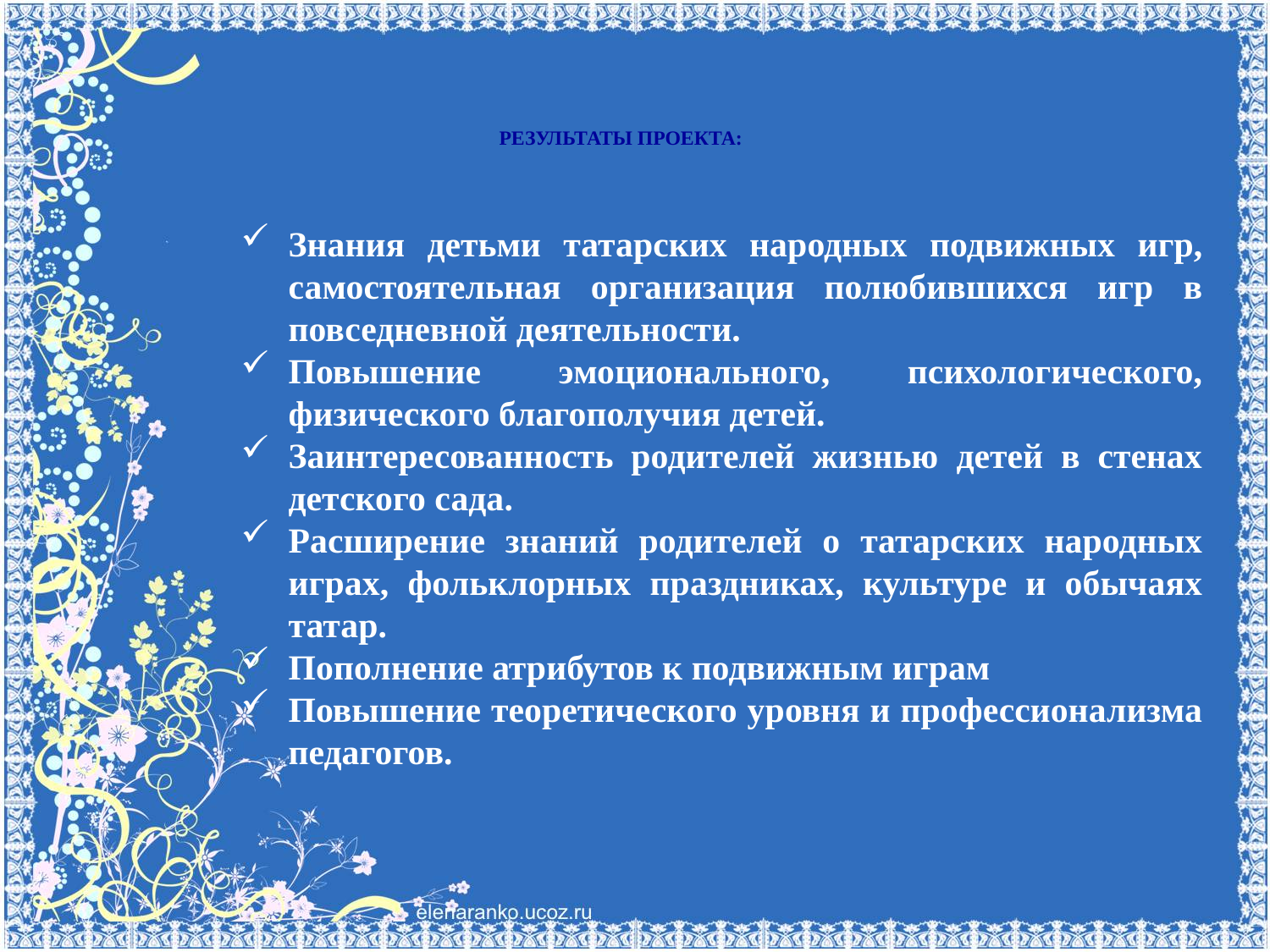

# РЕЗУЛЬТАТЫ ПРОЕКТА:

Знания детьми татарских народных подвижных игр, самостоятельная организация полюбившихся игр в повседневной деятельности.
Повышение эмоционального, психологического, физического благополучия детей.
Заинтересованность родителей жизнью детей в стенах детского сада.
Расширение знаний родителей о татарских народных играх, фольклорных праздниках, культуре и обычаях татар.
Пополнение атрибутов к подвижным играм
Повышение теоретического уровня и профессионализма педагогов.